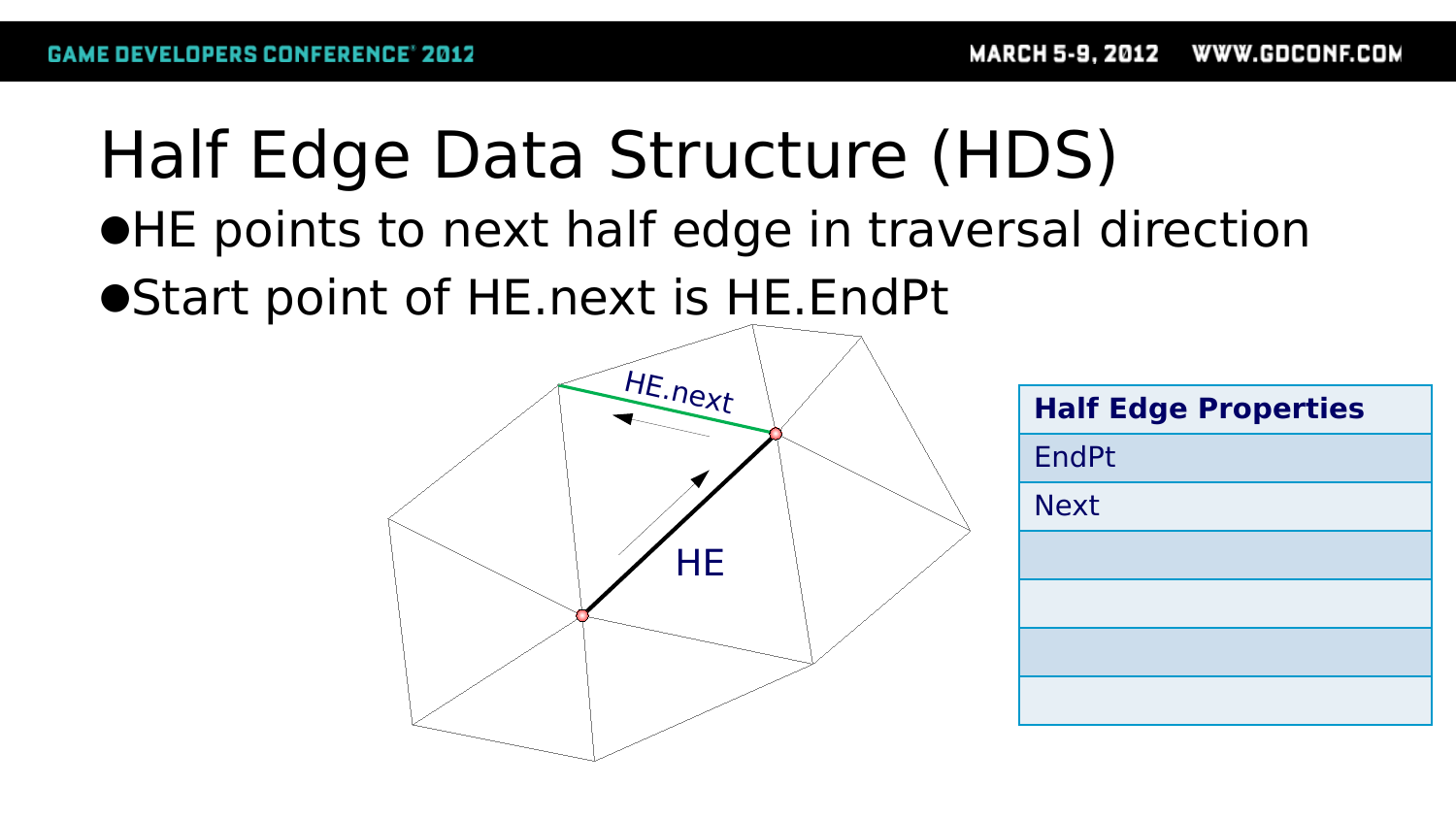

# Half Edge Data Structure (HDS)
HE points to next half edge in traversal direction
Start point of HE.next is HE.EndPt
HE.next
| Half Edge Properties |
| --- |
| EndPt |
| Next |
|  |
|  |
|  |
|  |

HE